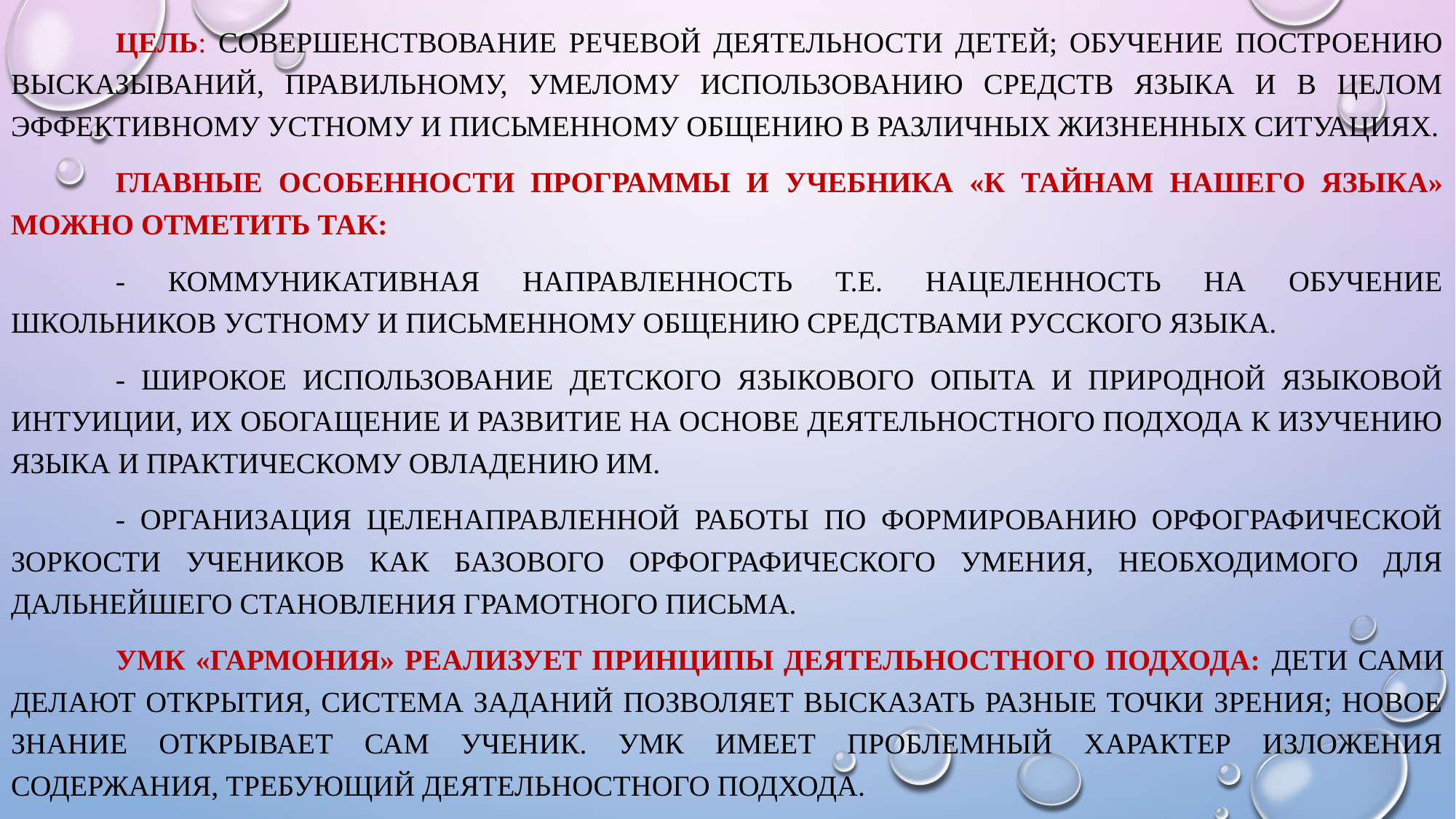

Цель: совершенствование речевой деятельности детей; обучение построению высказываний, правильному, умелому использованию средств языка и в целом эффективному устному и письменному общению в различных жизненных ситуациях.
	Главные особенности программы и учебника «К тайнам нашего языка» можно отметить так:
	- коммуникативная направленность т.е. нацеленность на обучение школьников устному и письменному общению средствами русского языка.
	- Широкое использование детского языкового опыта и природной языковой интуиции, их обогащение и развитие на основе деятельностного подхода к изучению языка и практическому овладению им.
	- Организация целенаправленной работы по формированию орфографической зоркости учеников как базового орфографического умения, необходимого для дальнейшего становления грамотного письма.
	УМК «Гармония» реализует принципы деятельностного подхода: дети сами делают открытия, система заданий позволяет высказать разные точки зрения; новое знание открывает сам ученик. УМК имеет проблемный характер изложения содержания, требующий деятельностного подхода.